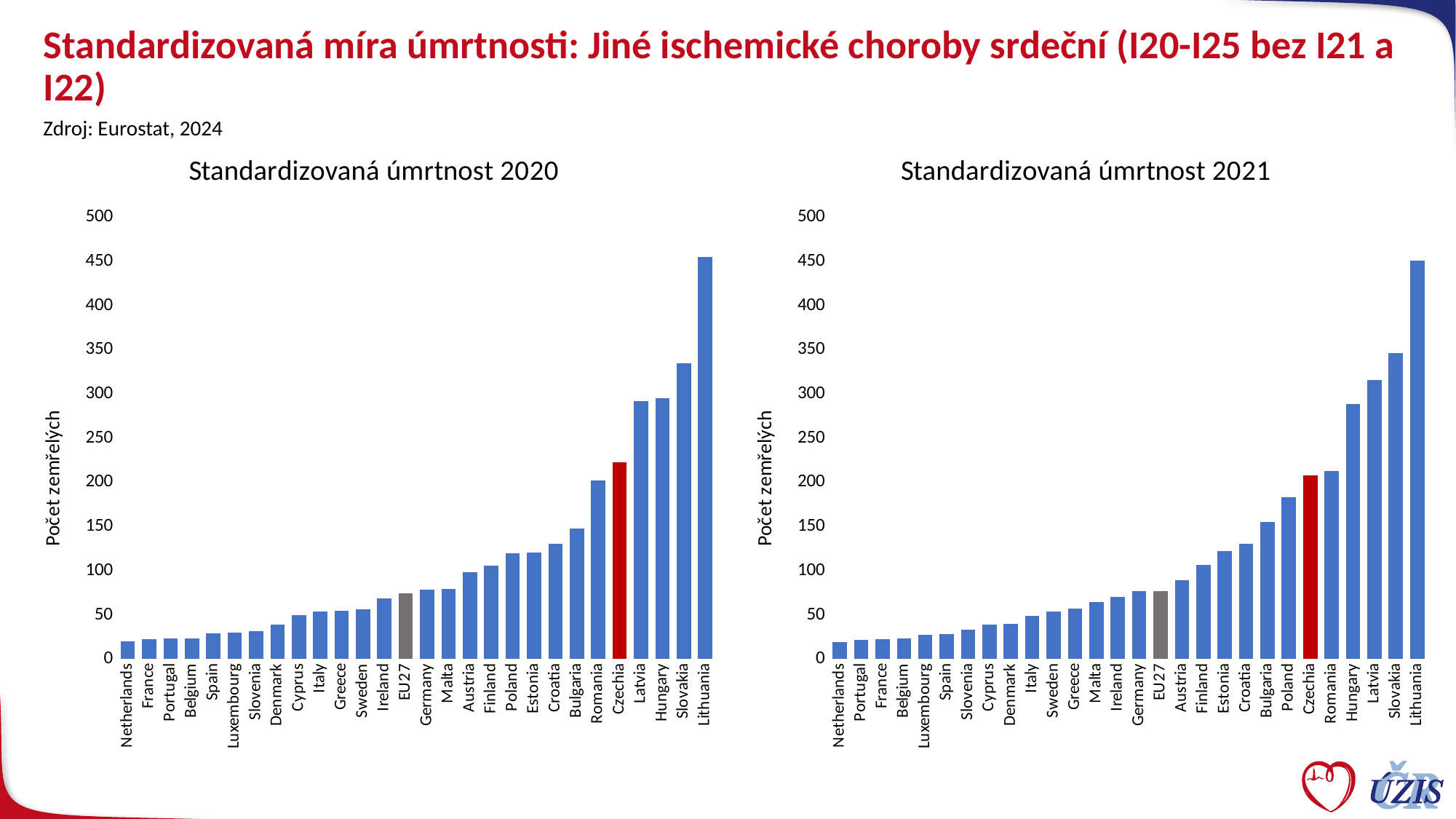

# Standardizovaná míra úmrtnosti: Jiné ischemické choroby srdeční (I20-I25 bez I21 a I22)
Zdroj: Eurostat, 2024

### Chart: Standardizovaná úmrtnost 2020

| Category | Řada 1 |
|---|---|
| Netherlands | 20.46 |
| France | 23.02 |
| Portugal | 23.27 |
| Belgium | 23.76 |
| Spain | 29.08 |
| Luxembourg | 30.31 |
| Slovenia | 31.37 |
| Denmark | 39.4 |
| Cyprus | 49.42 |
| Italy | 53.66 |
| Greece | 54.51 |
| Sweden | 56.71 |
| Ireland | 68.52 |
| EU27 | 74.41 |
| Germany | 78.83 |
| Malta | 79.28 |
| Austria | 98.24 |
| Finland | 105.69 |
| Poland | 119.54 |
| Estonia | 120.72 |
| Croatia | 130.69 |
| Bulgaria | 147.53 |
| Romania | 202.37 |
| Czechia | 222.64 |
| Latvia | 291.55 |
| Hungary | 295.52 |
| Slovakia | 334.68 |
| Lithuania | 455.01 |

### Chart: Standardizovaná úmrtnost 2021

| Category | Řada 1 |
|---|---|
| Netherlands | 19.57 |
| Portugal | 21.6 |
| France | 22.68 |
| Belgium | 23.41 |
| Luxembourg | 27.62 |
| Spain | 28.03 |
| Slovenia | 32.93 |
| Cyprus | 38.74 |
| Denmark | 39.72 |
| Italy | 49.18 |
| Sweden | 53.54 |
| Greece | 57.39 |
| Malta | 64.3 |
| Ireland | 70.0 |
| Germany | 76.61 |
| EU27 | 76.76 |
| Austria | 89.21 |
| Finland | 106.66 |
| Estonia | 121.89 |
| Croatia | 130.22 |
| Bulgaria | 155.42 |
| Poland | 182.93 |
| Czechia | 208.17 |
| Romania | 213.15 |
| Hungary | 288.51 |
| Latvia | 316.04 |
| Slovakia | 346.53 |
| Lithuania | 450.52 |